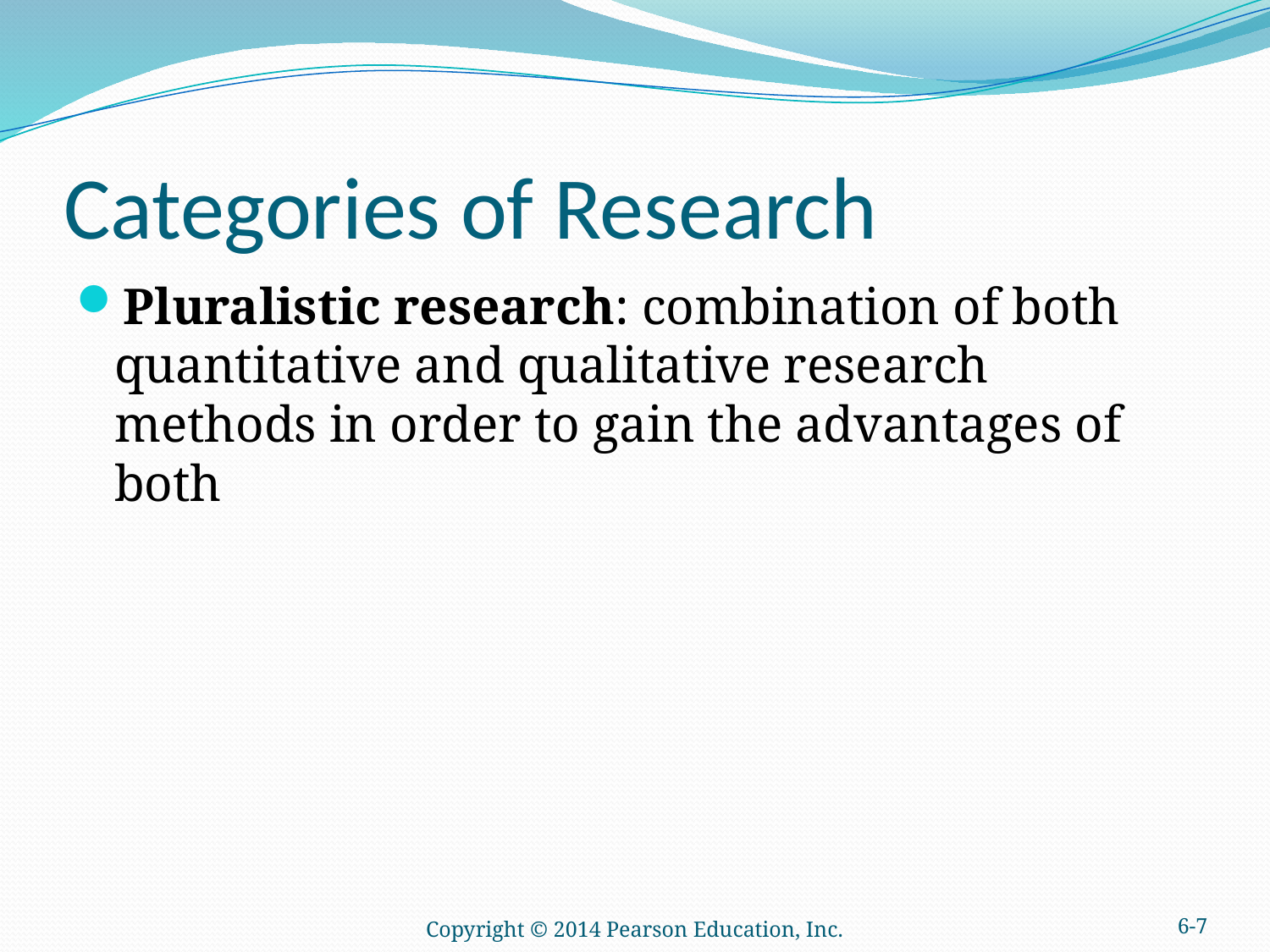

# Categories of Research
Pluralistic research: combination of both quantitative and qualitative research methods in order to gain the advantages of both